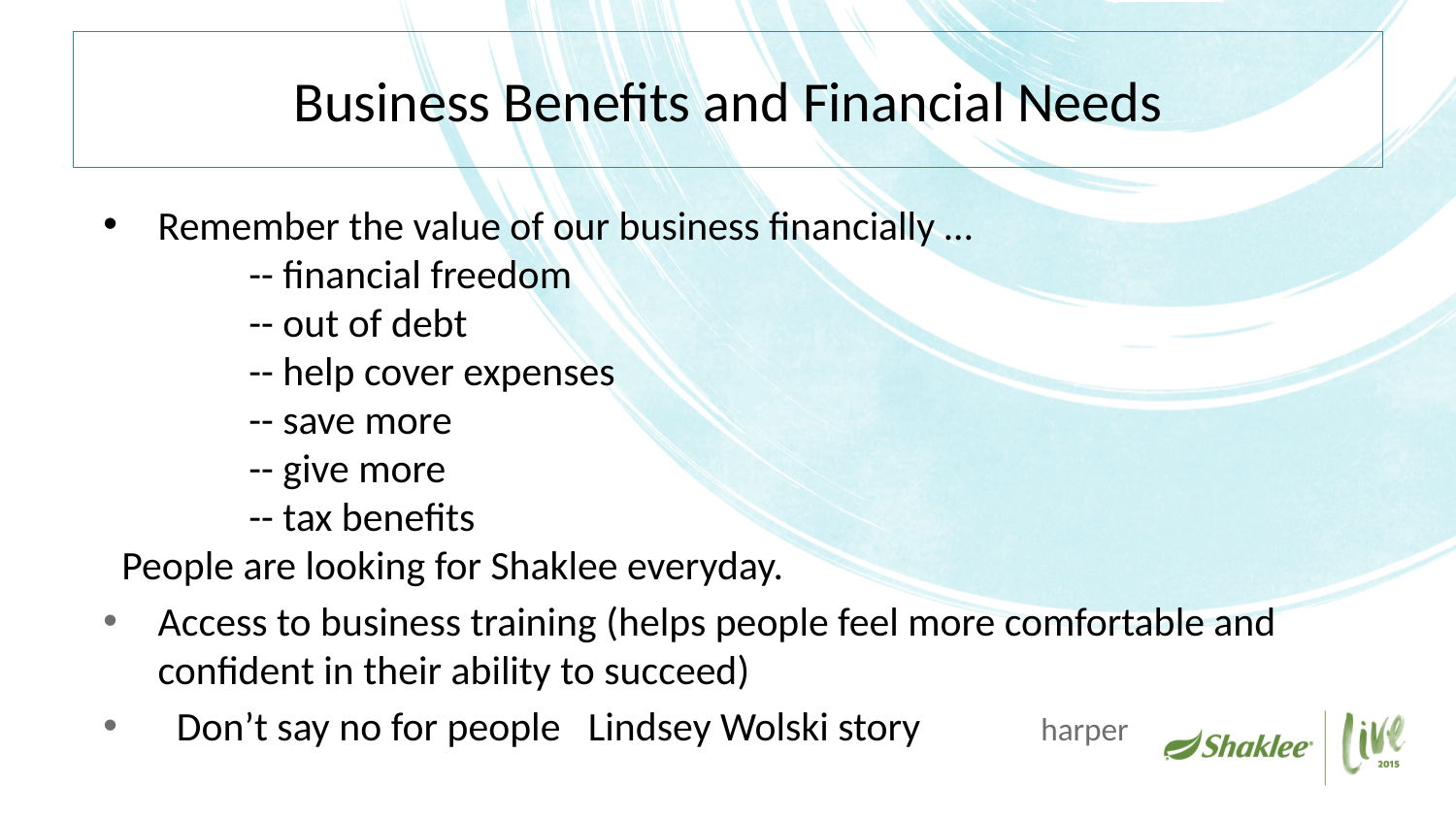

# Business Benefits and Financial Needs
Remember the value of our business financially …
	-- financial freedom
 	-- out of debt
	-- help cover expenses
	-- save more
	-- give more
	-- tax benefits
  People are looking for Shaklee everyday.
Access to business training (helps people feel more comfortable and confident in their ability to succeed)
  Don’t say no for people   Lindsey Wolski story	 harper